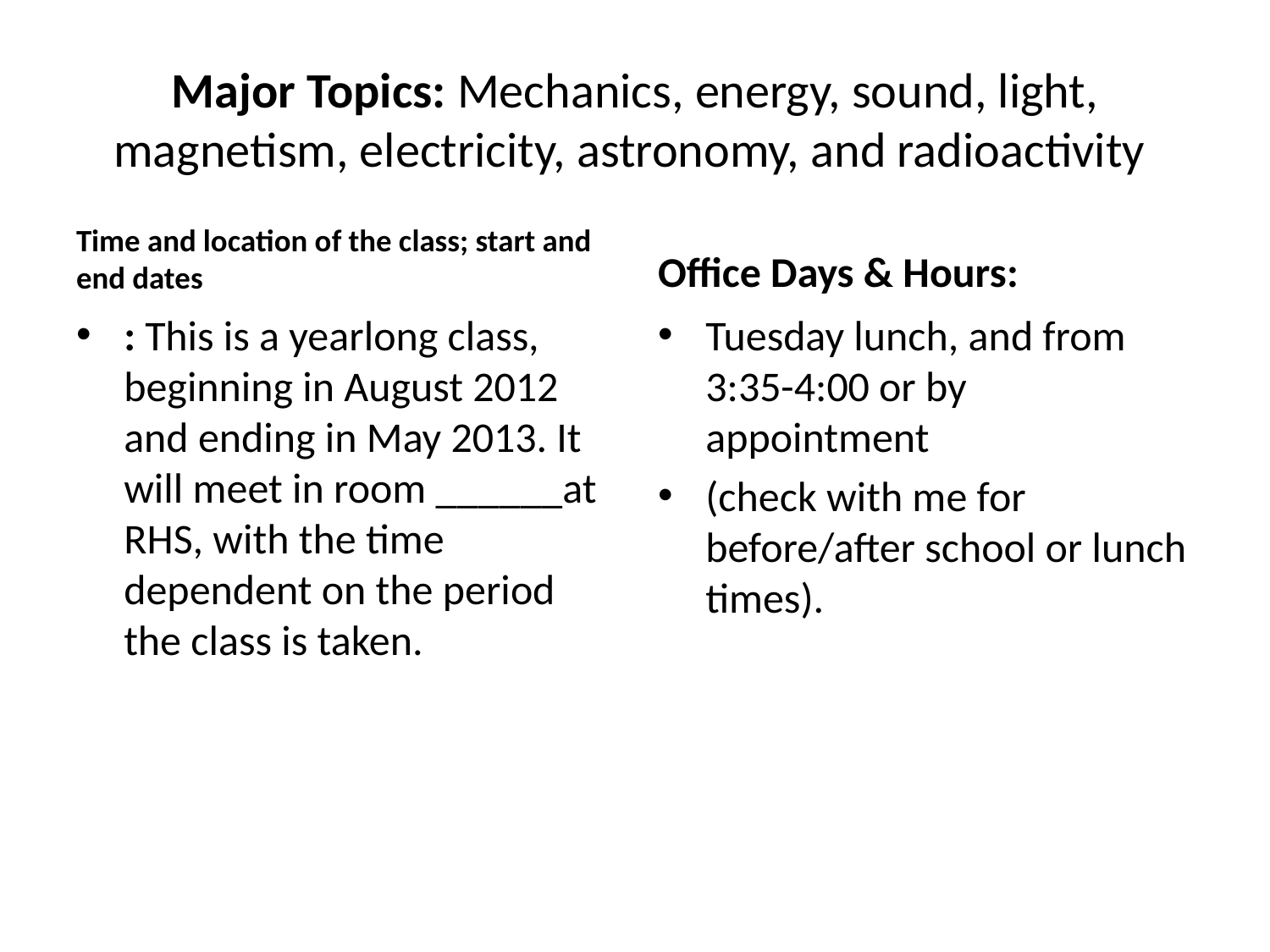

# Major Topics: Mechanics, energy, sound, light, magnetism, electricity, astronomy, and radioactivity
Time and location of the class; start and end dates
Office Days & Hours:
: This is a yearlong class, beginning in August 2012 and ending in May 2013. It will meet in room ______at RHS, with the time dependent on the period the class is taken.
Tuesday lunch, and from 3:35-4:00 or by appointment
(check with me for before/after school or lunch times).